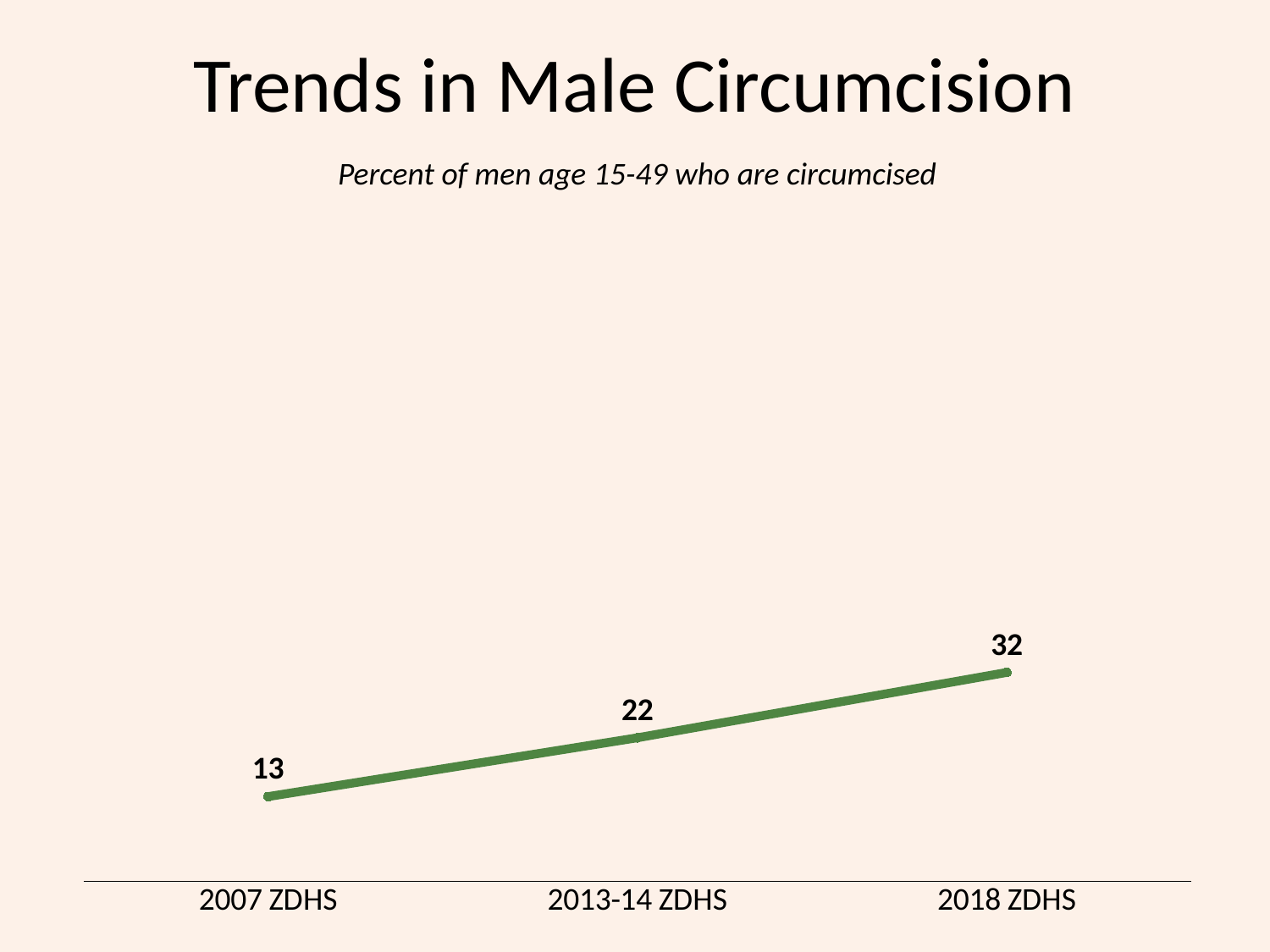

# Trends in Male Circumcision
Percent of men age 15-49 who are circumcised

### Chart

| Category | Series 1 |
|---|---|
| 2007 ZDHS | 13.0 |
| 2013-14 ZDHS | 22.0 |
| 2018 ZDHS | 32.0 |